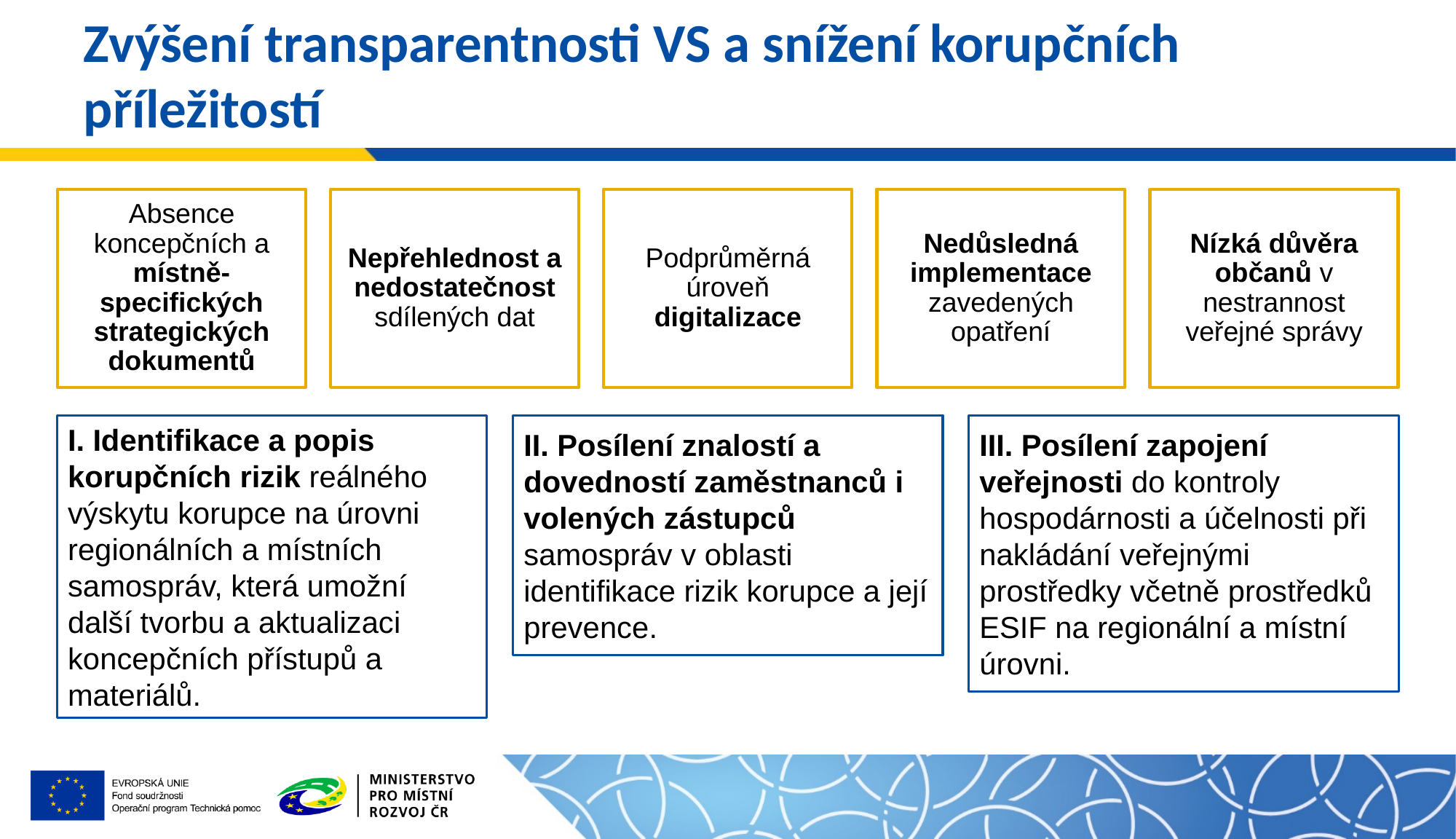

# Zvýšení transparentnosti VS a snížení korupčních příležitostí
Absence koncepčních a místně-specifických strategických dokumentů
Nepřehlednost a nedostatečnost sdílených dat
Podprůměrná úroveň digitalizace
Nedůsledná implementace zavedených opatření
Nízká důvěra občanů v nestrannost veřejné správy
I. Identifikace a popis korupčních rizik reálného výskytu korupce na úrovni regionálních a místních samospráv, která umožní další tvorbu a aktualizaci koncepčních přístupů a materiálů.
II. Posílení znalostí a dovedností zaměstnanců i volených zástupců samospráv v oblasti identifikace rizik korupce a její prevence.
III. Posílení zapojení veřejnosti do kontroly hospodárnosti a účelnosti při nakládání veřejnými prostředky včetně prostředků ESIF na regionální a místní úrovni.